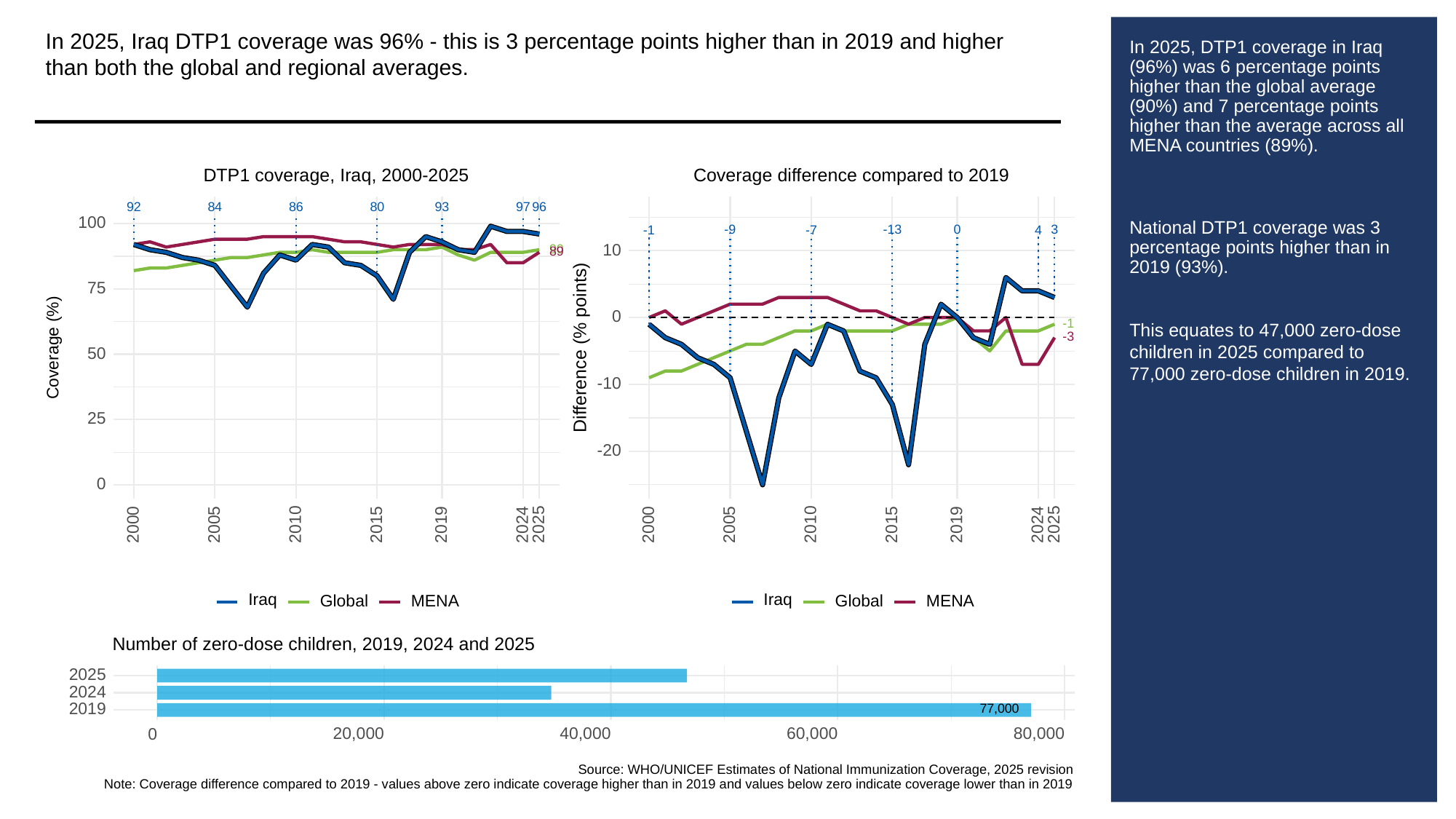

In 2025, Iraq DTP1 coverage was 96% - this is 3 percentage points higher than in 2019 and higher than both the global and regional averages.
# In 2025, DTP1 coverage in Iraq (96%) was 6 percentage points higher than the global average (90%) and 7 percentage points higher than the average across all MENA countries (89%).

National DTP1 coverage was 3 percentage points higher than in 2019 (93%).

This equates to 47,000 zero-dose children in 2025 compared to 77,000 zero-dose children in 2019.

Coverage difference compared to 2019
DTP1 coverage, Iraq, 2000-2025

93
92
84
86
80
97
96

100

-13
3
-9
0
-1
4
-7

10
90

89

75

0

-1

-3
Difference (% points)
Coverage (%)
50

-10

25

-20

0

2000
2005
2010
2015
2019
2024
2025
2000
2005
2010
2015
2019
2024
2025
Iraq
Iraq
Global
Global
MENA
MENA

Number of zero-dose children, 2019, 2024 and 2025

2025

2024

77,000
2019

20,000
40,000
60,000
80,000
0
Source: WHO/UNICEF Estimates of National Immunization Coverage, 2025 revision
Note: Coverage difference compared to 2019 - values above zero indicate coverage higher than in 2019 and values below zero indicate coverage lower than in 2019